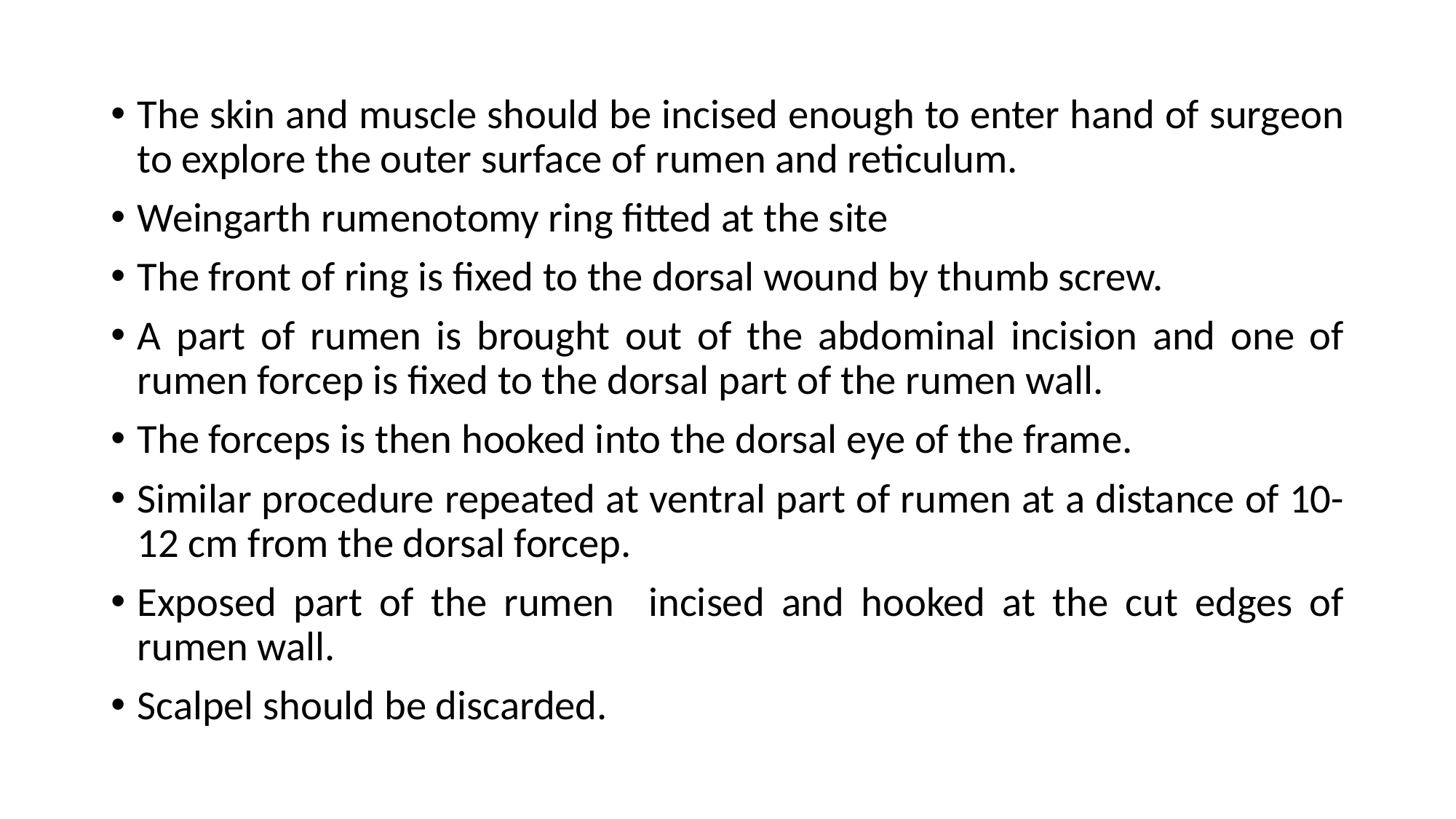

The skin and muscle should be incised enough to enter hand of surgeon to explore the outer surface of rumen and reticulum.
Weingarth rumenotomy ring fitted at the site
The front of ring is fixed to the dorsal wound by thumb screw.
A part of rumen is brought out of the abdominal incision and one of rumen forcep is fixed to the dorsal part of the rumen wall.
The forceps is then hooked into the dorsal eye of the frame.
Similar procedure repeated at ventral part of rumen at a distance of 10-12 cm from the dorsal forcep.
Exposed part of the rumen  incised and hooked at the cut edges of rumen wall.
Scalpel should be discarded.